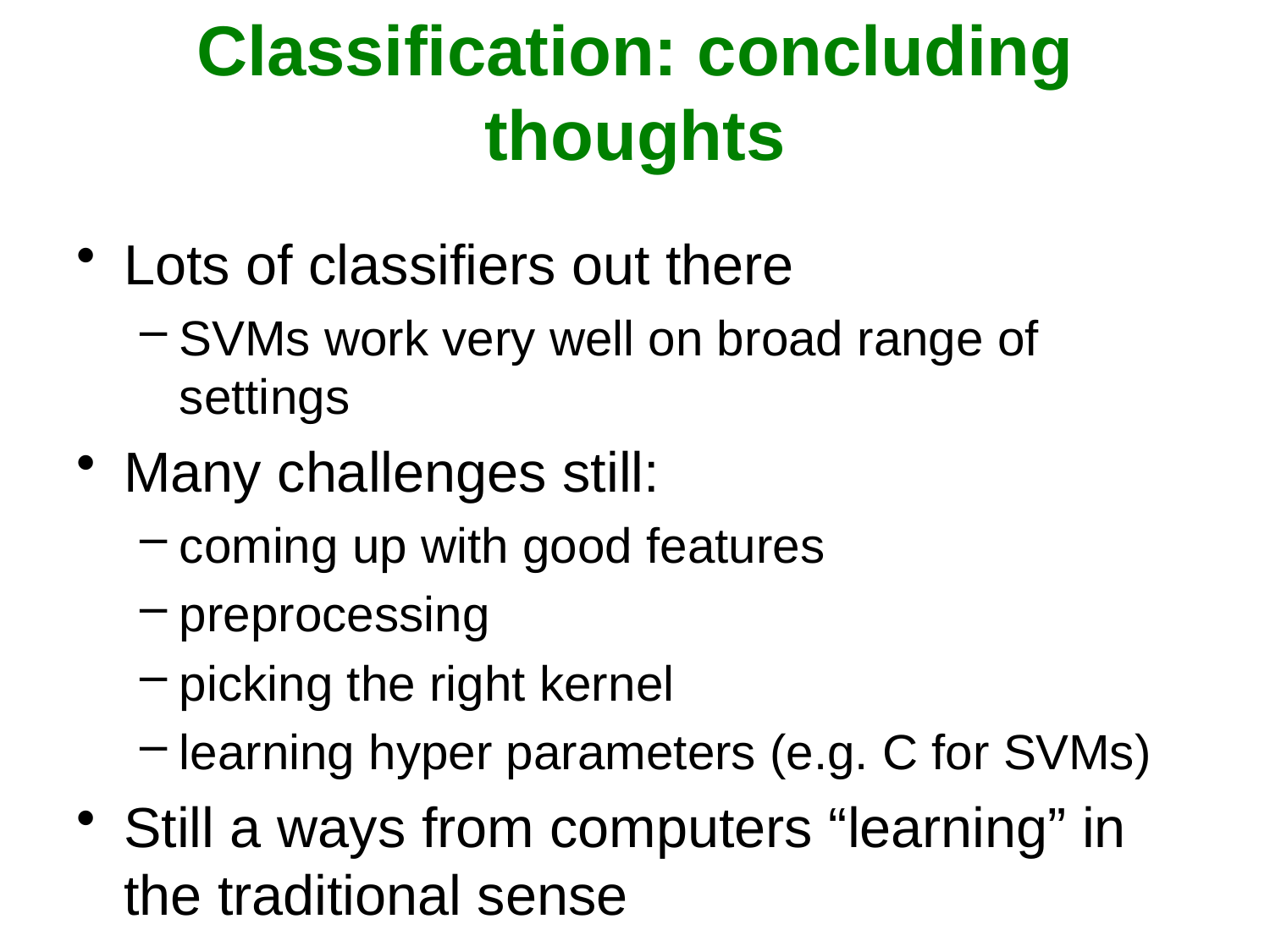

# Classification: concluding thoughts
Lots of classifiers out there
SVMs work very well on broad range of settings
Many challenges still:
coming up with good features
preprocessing
picking the right kernel
learning hyper parameters (e.g. C for SVMs)
Still a ways from computers “learning” in the traditional sense